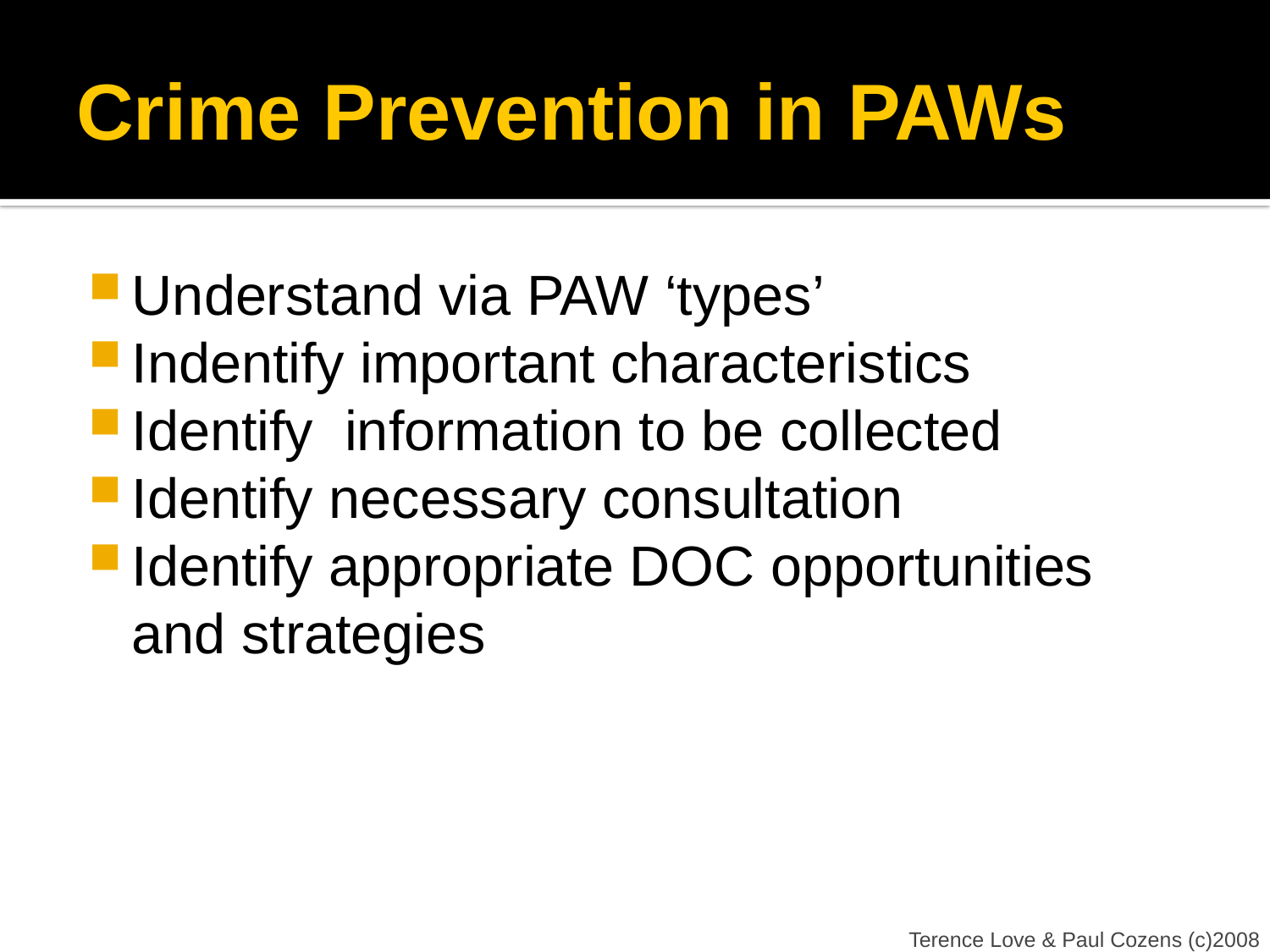

# Crime Prevention in PAWs
Understand via PAW ‘types’
Indentify important characteristics
Identify  information to be collected
Identify necessary consultation
Identify appropriate DOC opportunities and strategies
Terence Love & Paul Cozens (c)2008